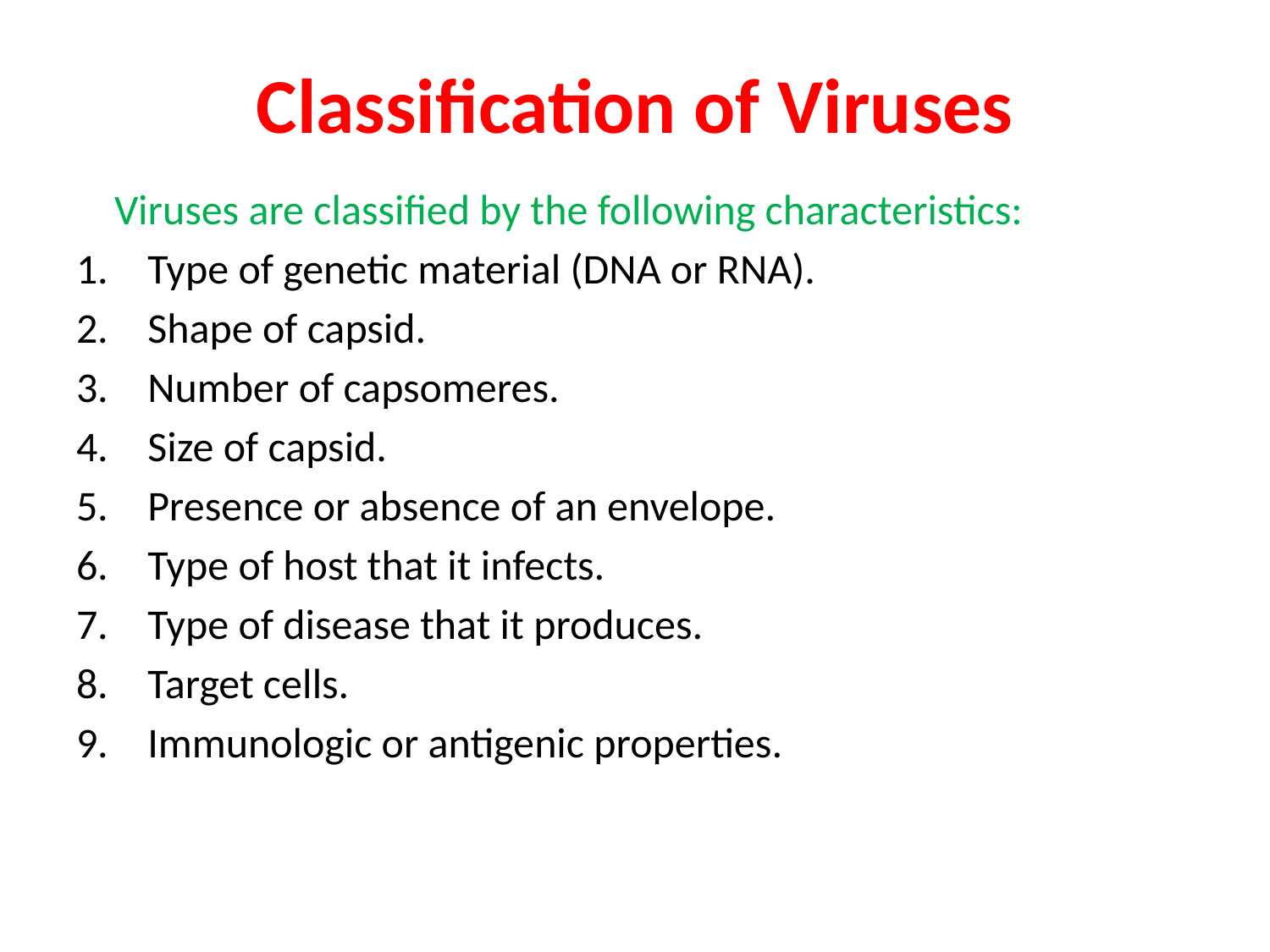

# Classification of Viruses
    Viruses are classified by the following characteristics:
Type of genetic material (DNA or RNA).
Shape of capsid.
Number of capsomeres.
Size of capsid.
Presence or absence of an envelope.
Type of host that it infects.
Type of disease that it produces.
Target cells.
Immunologic or antigenic properties.